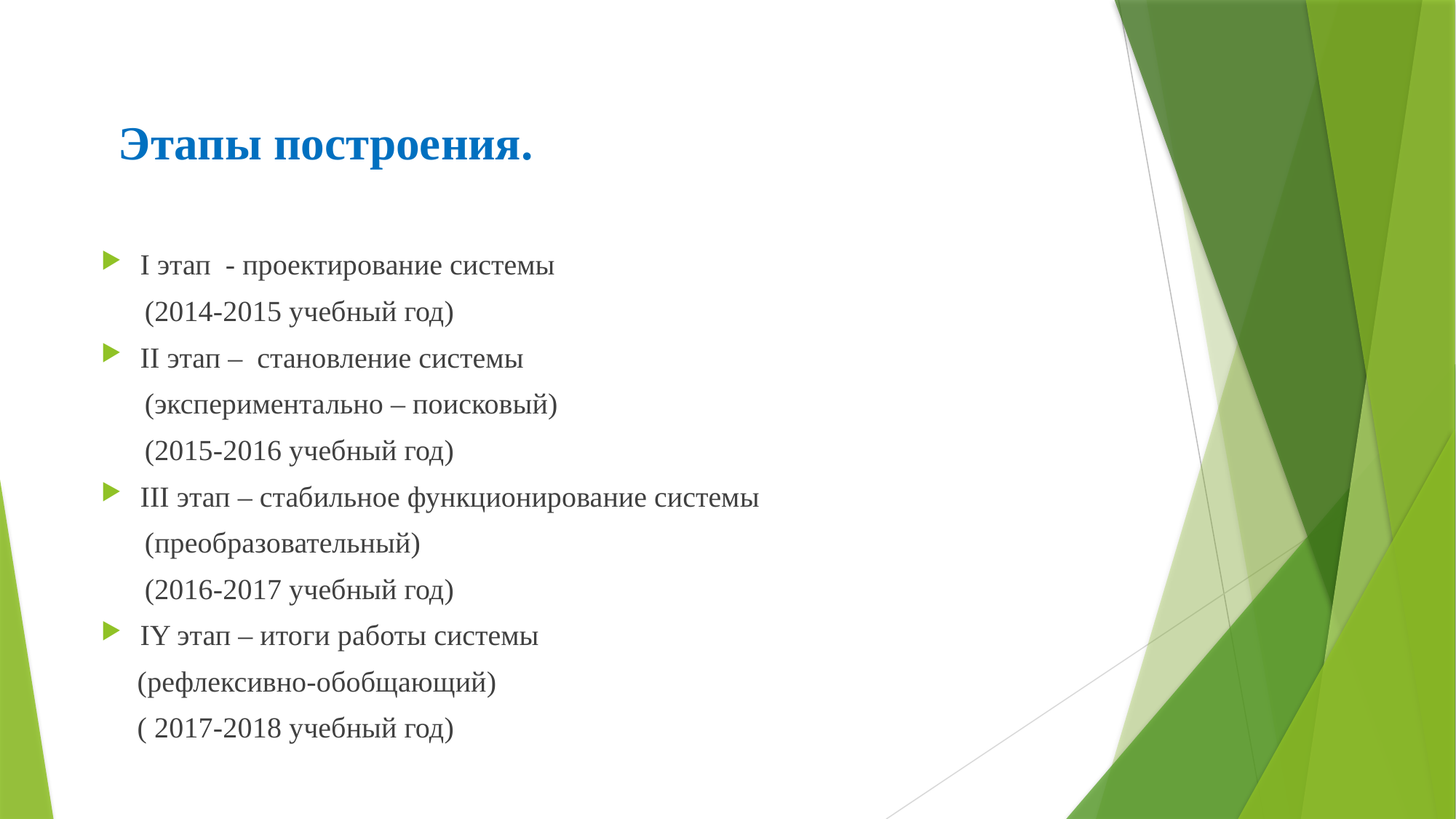

# Этапы построения.

I этап  - проектирование системы
      (2014-2015 учебный год)
II этап –  становление системы
      (экспериментально – поисковый)
      (2015-2016 учебный год)
III этап – стабильное функционирование системы
      (преобразовательный)
      (2016-2017 учебный год)
IY этап – итоги работы системы
     (рефлексивно-обобщающий)
     ( 2017-2018 учебный год)